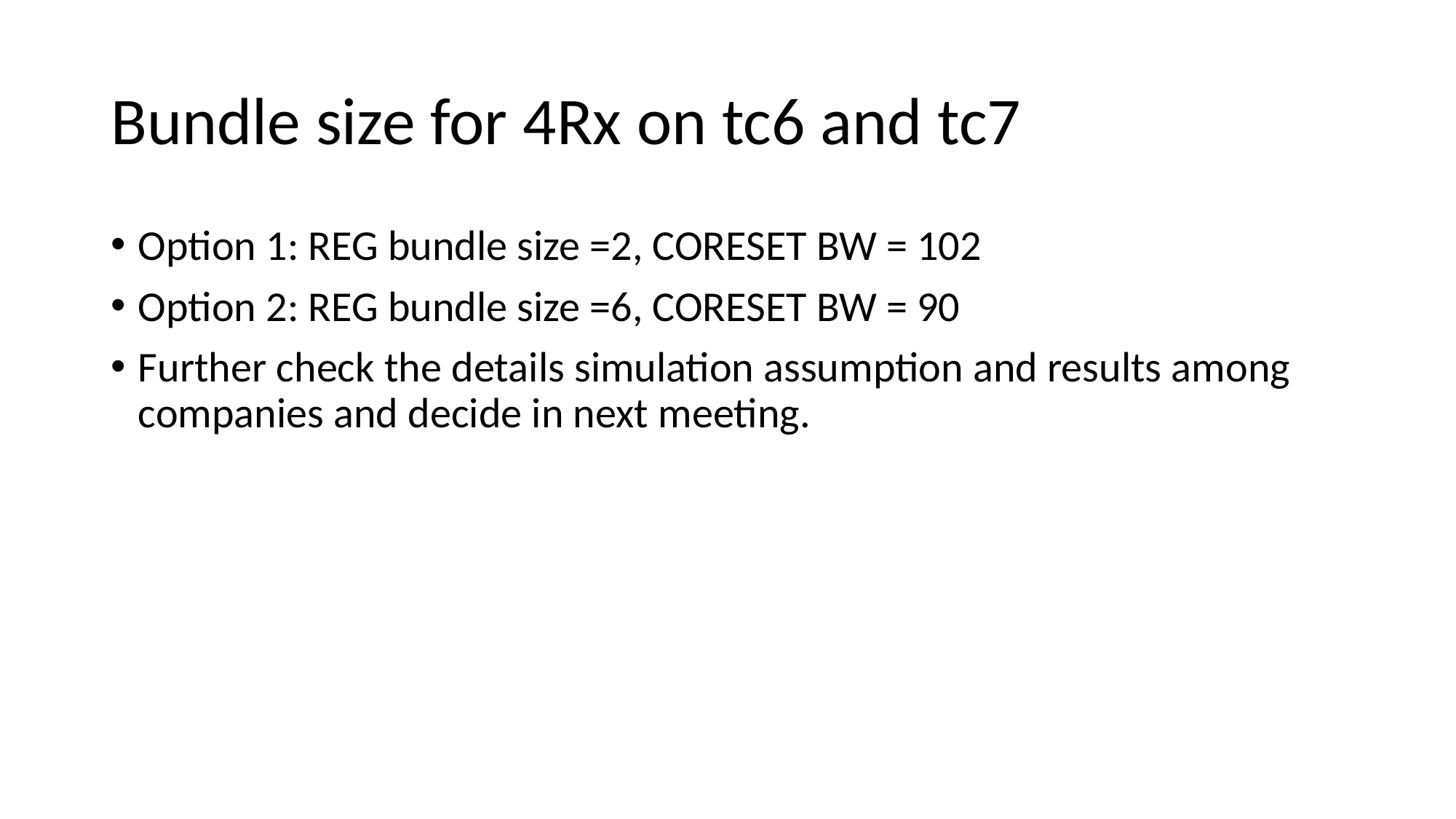

# Bundle size for 4Rx on tc6 and tc7
Option 1: REG bundle size =2, CORESET BW = 102
Option 2: REG bundle size =6, CORESET BW = 90
Further check the details simulation assumption and results among companies and decide in next meeting.